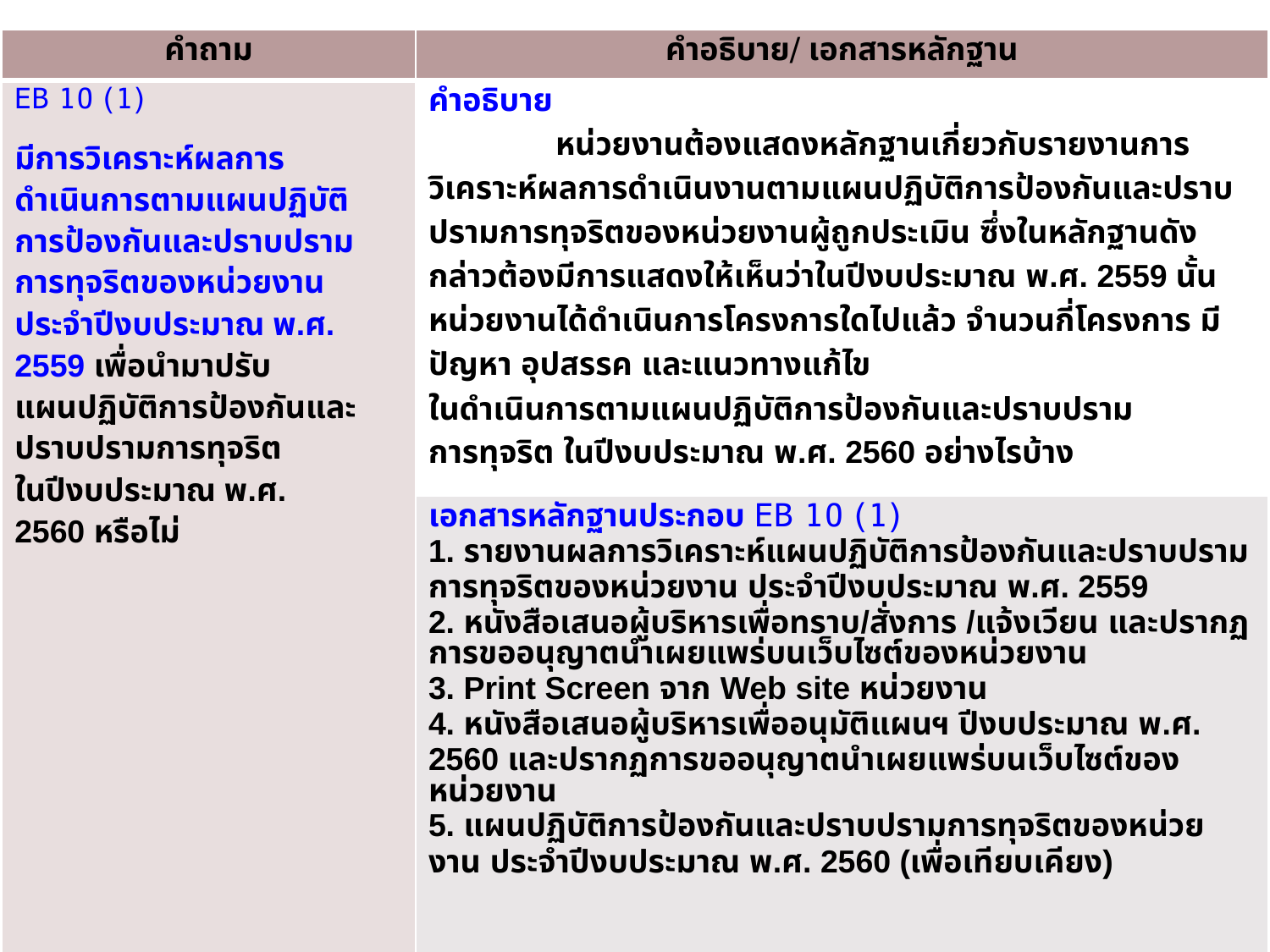

| คำถาม | คำอธิบาย/เอกสารหลักฐาน |
| --- | --- |
| EB 10 (1) มีการวิเคราะห์ผลการ ดำเนินการตามแผนปฏิบัติ การป้องกันและปราบปราม การทุจริตของหน่วยงาน ประจำปีงบประมาณ พ.ศ. 2559 เพื่อนำมาปรับ แผนปฏิบัติการป้องกันและ ปราบปรามการทุจริต ในปีงบประมาณ พ.ศ. 2560 หรือไม่ | คำอธิบาย หน่วยงานต้องแสดงหลักฐานเกี่ยวกับรายงานการวิเคราะห์ผลการดำเนินงานตามแผนปฏิบัติการป้องกันและปราบปรามการทุจริตของหน่วยงานผู้ถูกประเมิน ซึ่งในหลักฐานดังกล่าวต้องมีการแสดงให้เห็นว่าในปีงบประมาณ พ.ศ. 2559 นั้น หน่วยงานได้ดำเนินการโครงการใดไปแล้ว จำนวนกี่โครงการ มีปัญหา อุปสรรค และแนวทางแก้ไข ในดำเนินการตามแผนปฏิบัติการป้องกันและปราบปราม การทุจริต ในปีงบประมาณ พ.ศ. 2560 อย่างไรบ้าง |
|  | เอกสารหลักฐานประกอบ EB 10 (1) 1. รายงานผลการวิเคราะห์แผนปฏิบัติการป้องกันและปราบปรามการทุจริตของหน่วยงาน ประจำปีงบประมาณ พ.ศ. 2559 2. หนังสือเสนอผู้บริหารเพื่อทราบ/สั่งการ /แจ้งเวียน และปรากฏการขออนุญาตนำเผยแพร่บนเว็บไซต์ของหน่วยงาน 3. Print Screen จาก Web site หน่วยงาน 4. หนังสือเสนอผู้บริหารเพื่ออนุมัติแผนฯ ปีงบประมาณ พ.ศ. 2560 และปรากฏการขออนุญาตนำเผยแพร่บนเว็บไซต์ของหน่วยงาน 5. แผนปฏิบัติการป้องกันและปราบปรามการทุจริตของหน่วยงาน ประจำปีงบประมาณ พ.ศ. 2560 (เพื่อเทียบเคียง) |